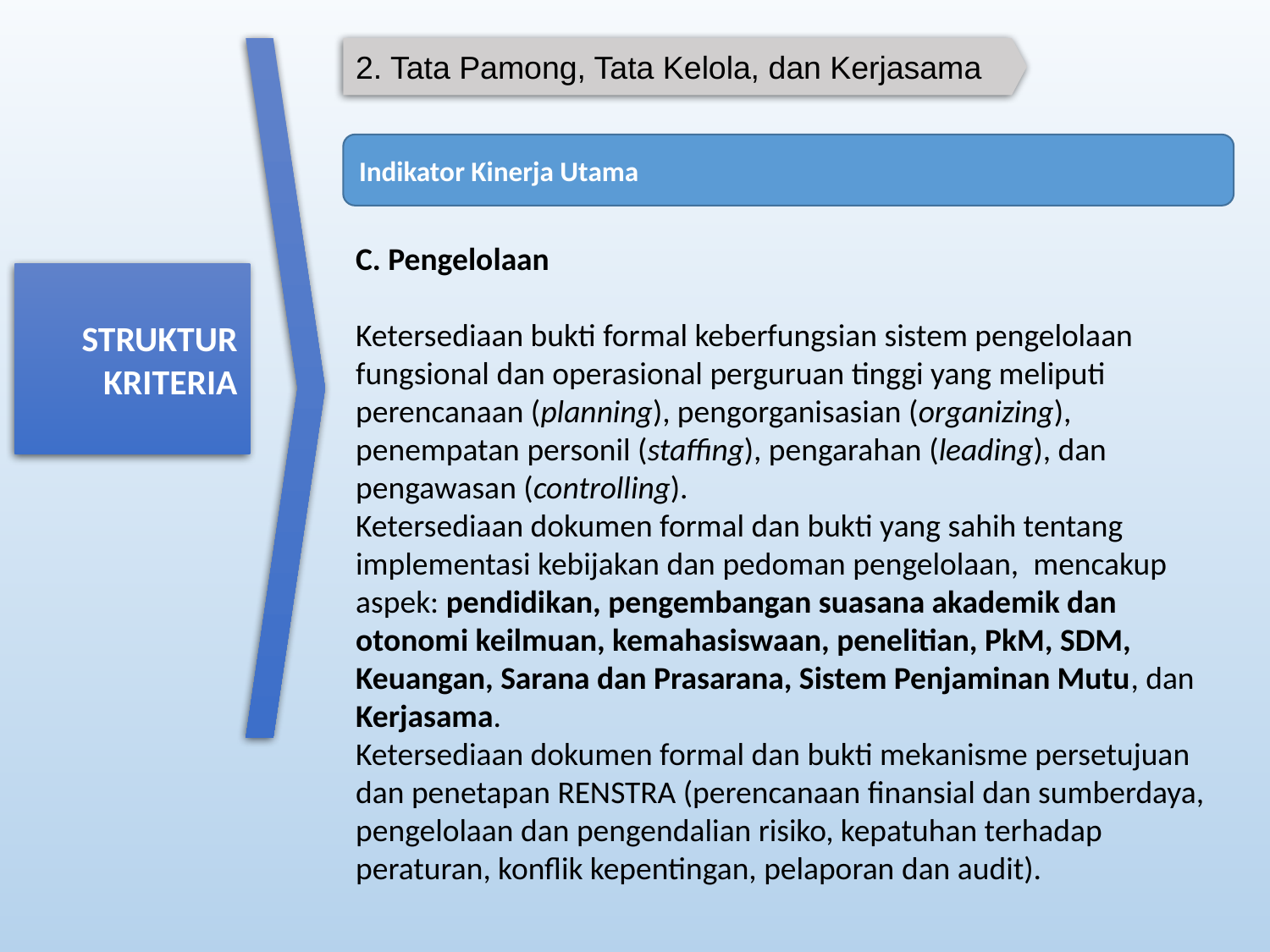

2. Tata Pamong, Tata Kelola, dan Kerjasama
Indikator Kinerja Utama
C. Pengelolaan

Ketersediaan bukti formal keberfungsian sistem pengelolaan fungsional dan operasional perguruan tinggi yang meliputi perencanaan (planning), pengorganisasian (organizing), penempatan personil (staffing), pengarahan (leading), dan pengawasan (controlling).
Ketersediaan dokumen formal dan bukti yang sahih tentang implementasi kebijakan dan pedoman pengelolaan,  mencakup aspek: pendidikan, pengembangan suasana akademik dan otonomi keilmuan, kemahasiswaan, penelitian, PkM, SDM, Keuangan, Sarana dan Prasarana, Sistem Penjaminan Mutu, dan Kerjasama.
Ketersediaan dokumen formal dan bukti mekanisme persetujuan dan penetapan RENSTRA (perencanaan finansial dan sumberdaya, pengelolaan dan pengendalian risiko, kepatuhan terhadap peraturan, konflik kepentingan, pelaporan dan audit).
STRUKTUR KRITERIA